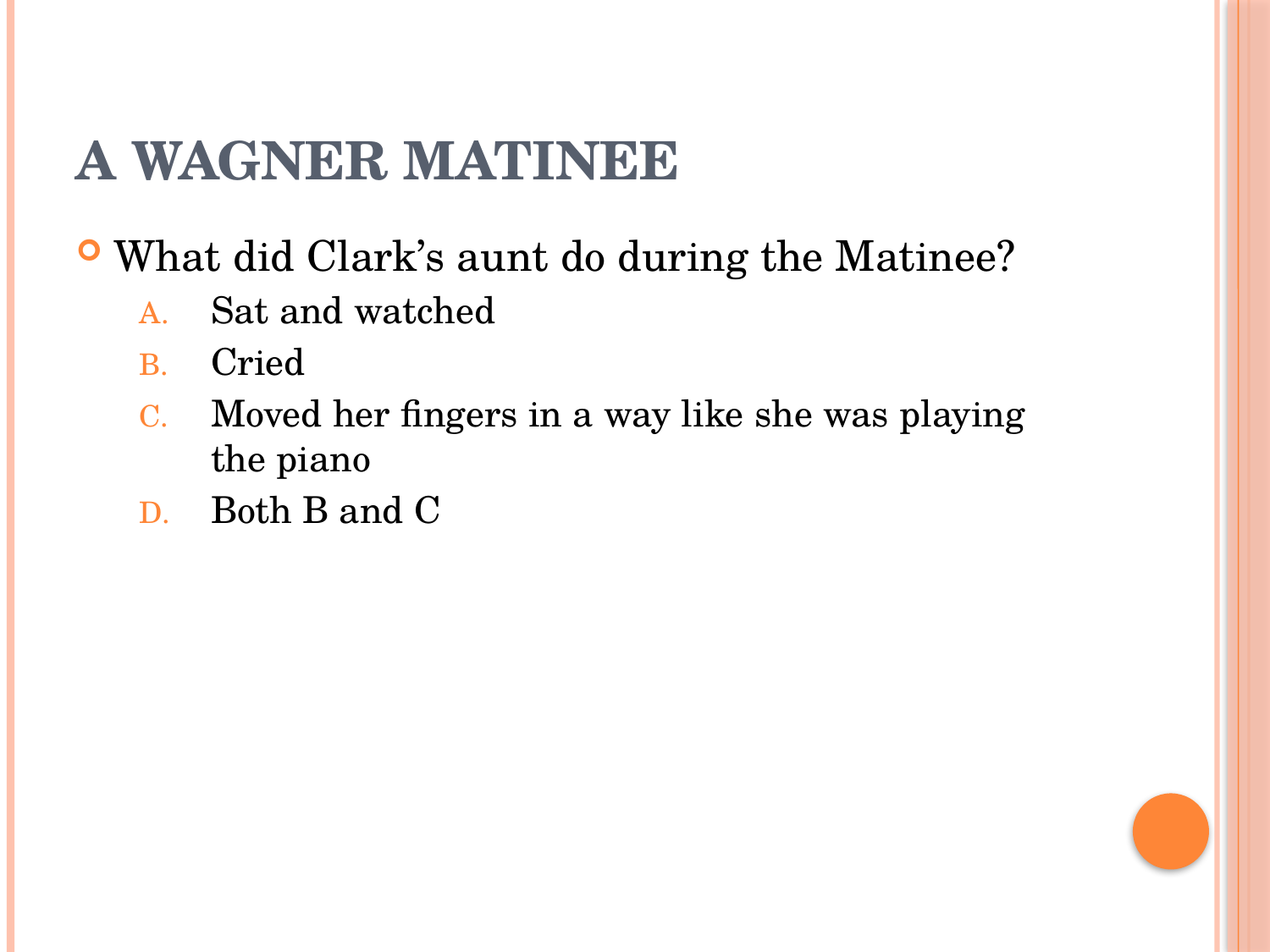

# A Wagner Matinee
What did Clark’s aunt do during the Matinee?
Sat and watched
Cried
Moved her fingers in a way like she was playing the piano
Both B and C